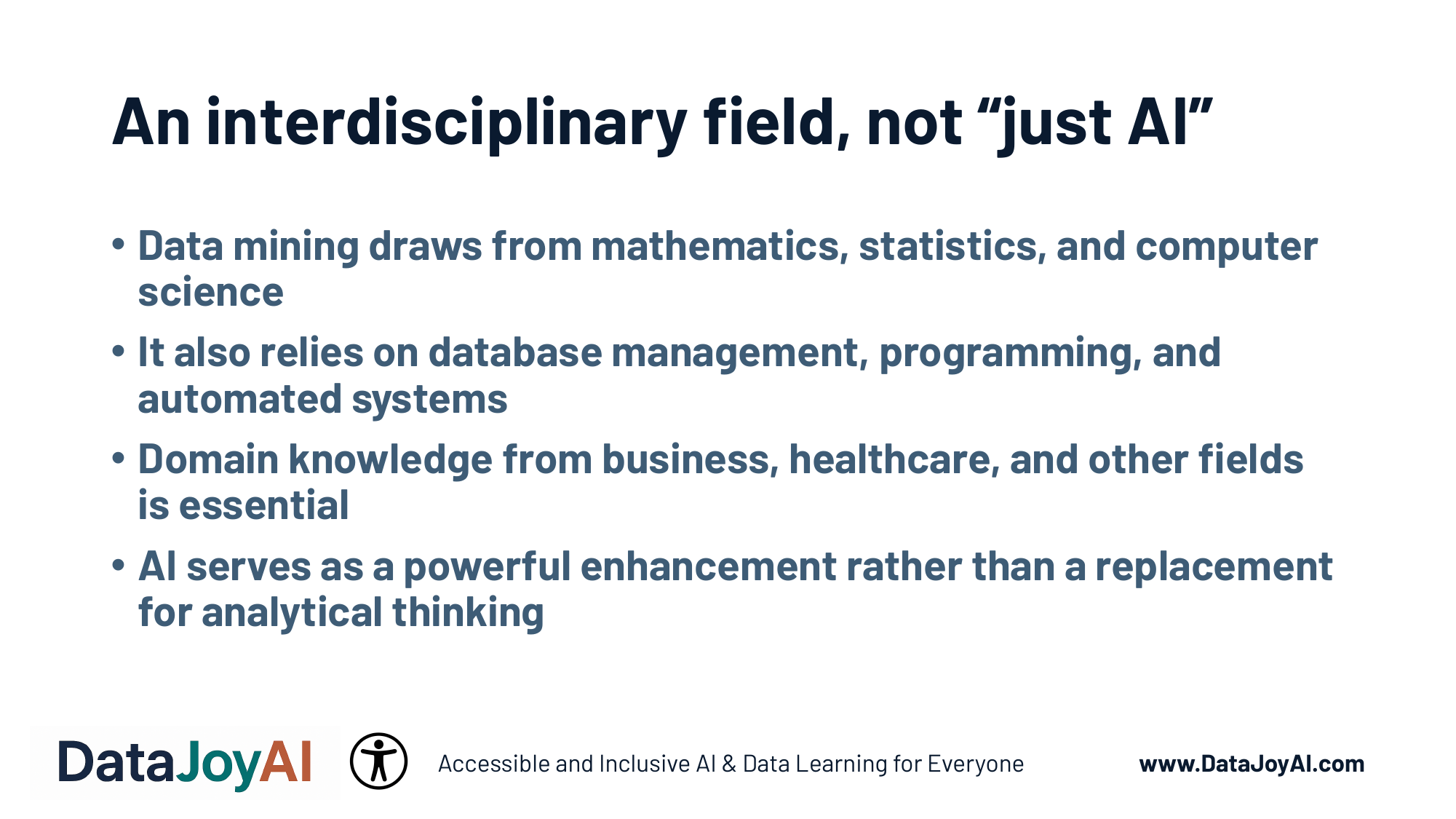

# An interdisciplinary field, not “just AI”
Data mining draws from mathematics, statistics, and computer science
It also relies on database management, programming, and automated systems
Domain knowledge from business, healthcare, and other fields is essential
AI serves as a powerful enhancement rather than a replacement for analytical thinking